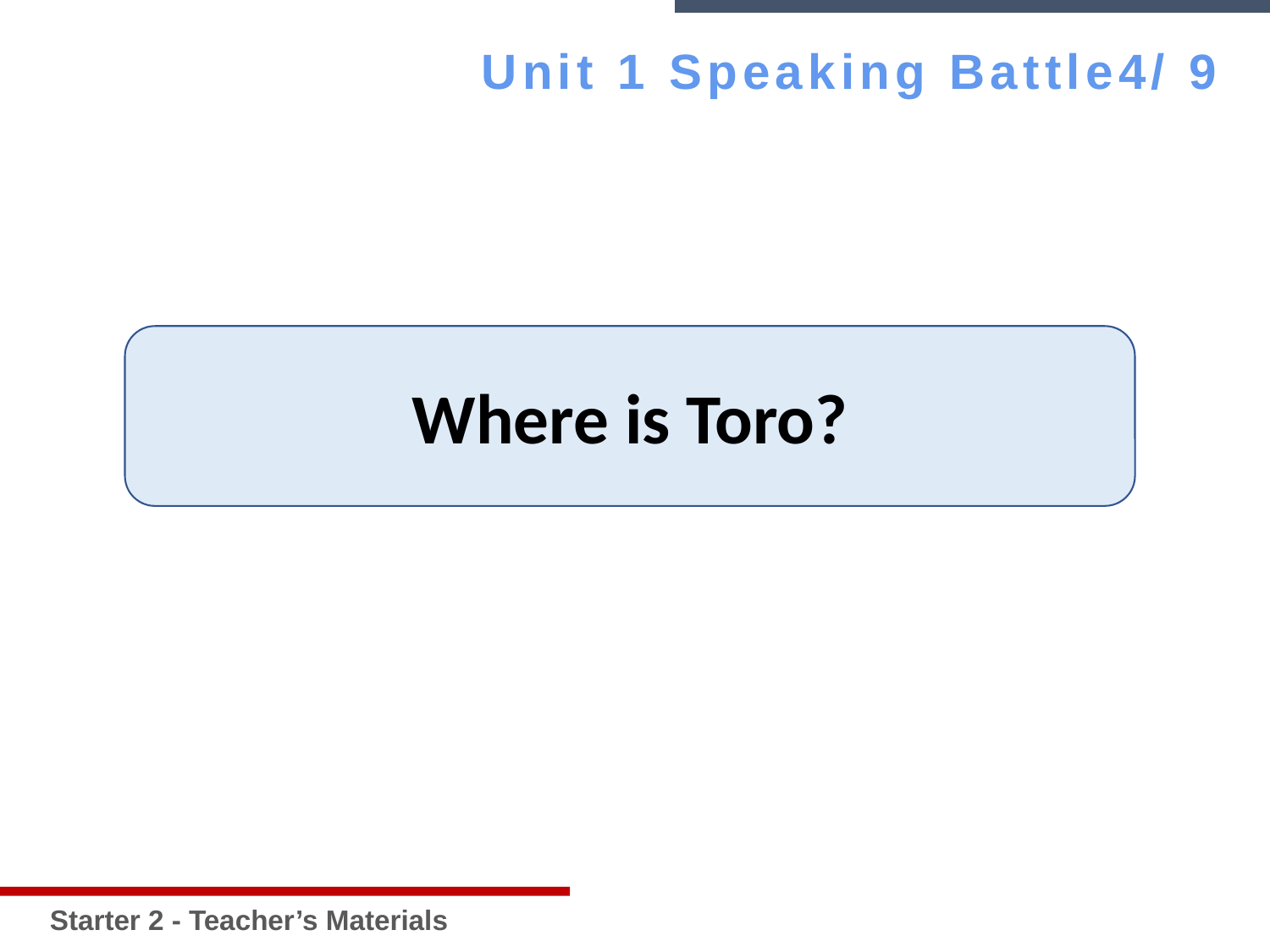

Starter 2 - Teacher’s Materials
Unit 1 Speaking Battle4/ 9
Where is Toro?